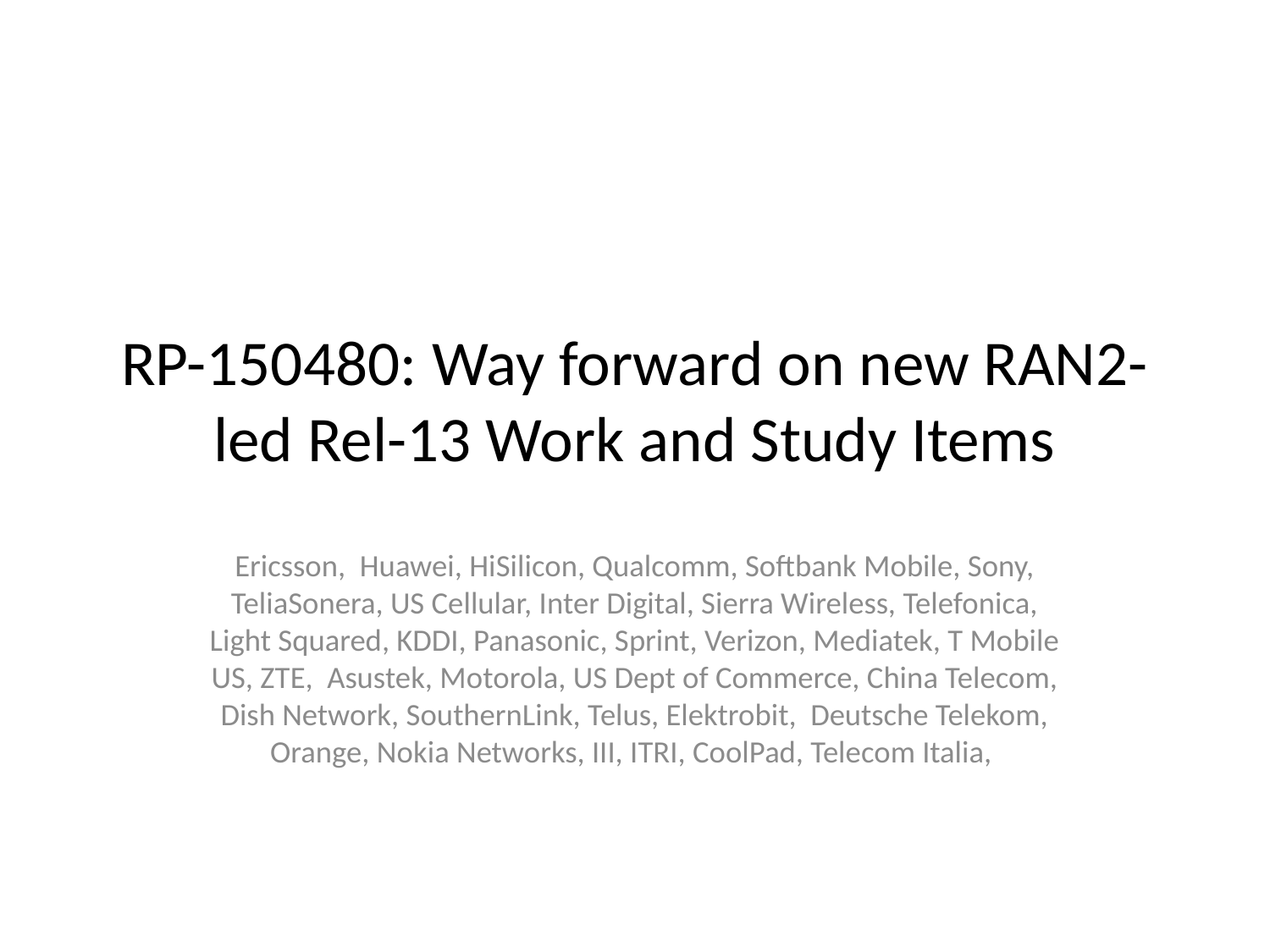

# RP-150480: Way forward on new RAN2-led Rel-13 Work and Study Items
Ericsson,  Huawei, HiSilicon, Qualcomm, Softbank Mobile, Sony, TeliaSonera, US Cellular, Inter Digital, Sierra Wireless, Telefonica, Light Squared, KDDI, Panasonic, Sprint, Verizon, Mediatek, T Mobile US, ZTE,  Asustek, Motorola, US Dept of Commerce, China Telecom, Dish Network, SouthernLink, Telus, Elektrobit,  Deutsche Telekom, Orange, Nokia Networks, III, ITRI, CoolPad, Telecom Italia,